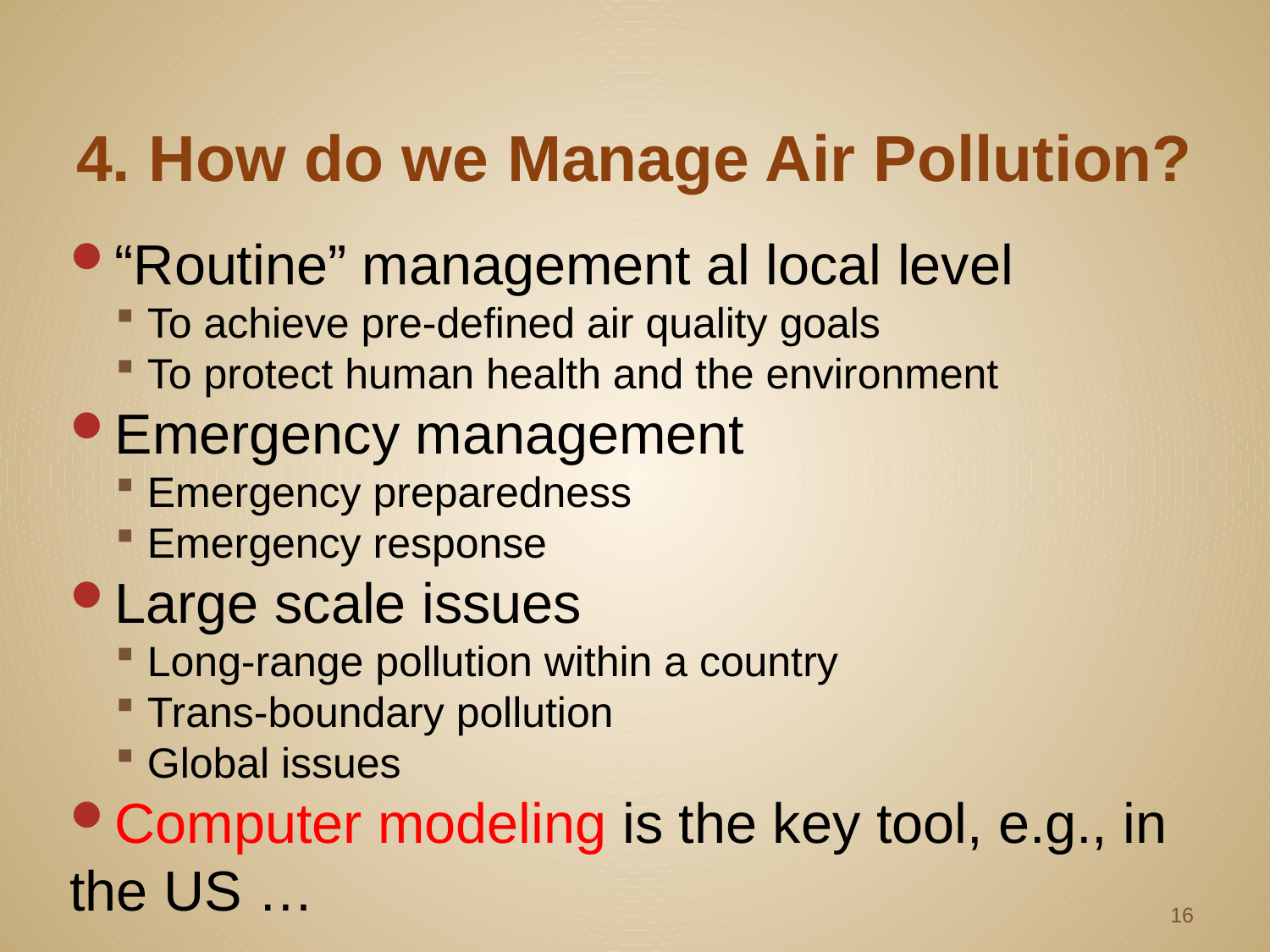

# 4. How do we Manage Air Pollution?
“Routine” management al local level
To achieve pre-defined air quality goals
To protect human health and the environment
Emergency management
Emergency preparedness
Emergency response
Large scale issues
Long-range pollution within a country
Trans-boundary pollution
Global issues
Computer modeling is the key tool, e.g., in the US …
16